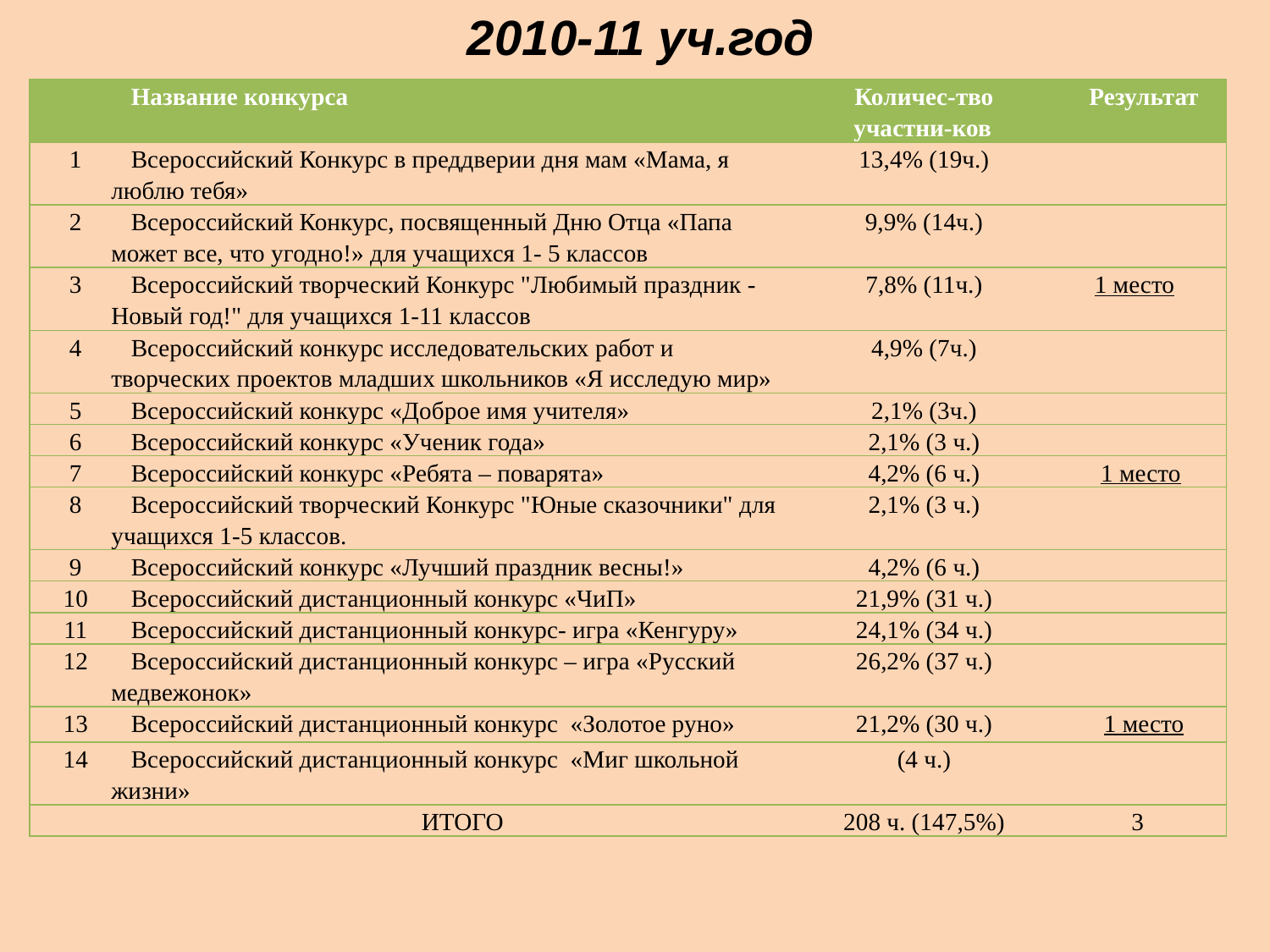

# 2010-11 уч.год
|  | Название конкурса | Количес-тво участни-ков | Результат |
| --- | --- | --- | --- |
| 1 | Всероссийский Конкурс в преддверии дня мам «Мама, я люблю тебя» | 13,4% (19ч.) |  |
| 2 | Всероссийский Конкурс, посвященный Дню Отца «Папа может все, что угодно!» для учащихся 1- 5 классов | 9,9% (14ч.) |  |
| 3 | Всероссийский творческий Конкурс "Любимый праздник - Новый год!" для учащихся 1-11 классов | 7,8% (11ч.) | 1 место |
| 4 | Всероссийский конкурс исследовательских работ и творческих проектов младших школьников «Я исследую мир» | 4,9% (7ч.) |  |
| 5 | Всероссийский конкурс «Доброе имя учителя» | 2,1% (3ч.) |  |
| 6 | Всероссийский конкурс «Ученик года» | 2,1% (3 ч.) |  |
| 7 | Всероссийский конкурс «Ребята – поварята» | 4,2% (6 ч.) | 1 место |
| 8 | Всероссийский творческий Конкурс "Юные сказочники" для учащихся 1-5 классов. | 2,1% (3 ч.) |  |
| 9 | Всероссийский конкурс «Лучший праздник весны!» | 4,2% (6 ч.) |  |
| 10 | Всероссийский дистанционный конкурс «ЧиП» | 21,9% (31 ч.) |  |
| 11 | Всероссийский дистанционный конкурс- игра «Кенгуру» | 24,1% (34 ч.) |  |
| 12 | Всероссийский дистанционный конкурс – игра «Русский медвежонок» | 26,2% (37 ч.) |  |
| 13 | Всероссийский дистанционный конкурс «Золотое руно» | 21,2% (30 ч.) | 1 место |
| 14 | Всероссийский дистанционный конкурс «Миг школьной жизни» | (4 ч.) |  |
|  | ИТОГО | 208 ч. (147,5%) | 3 |